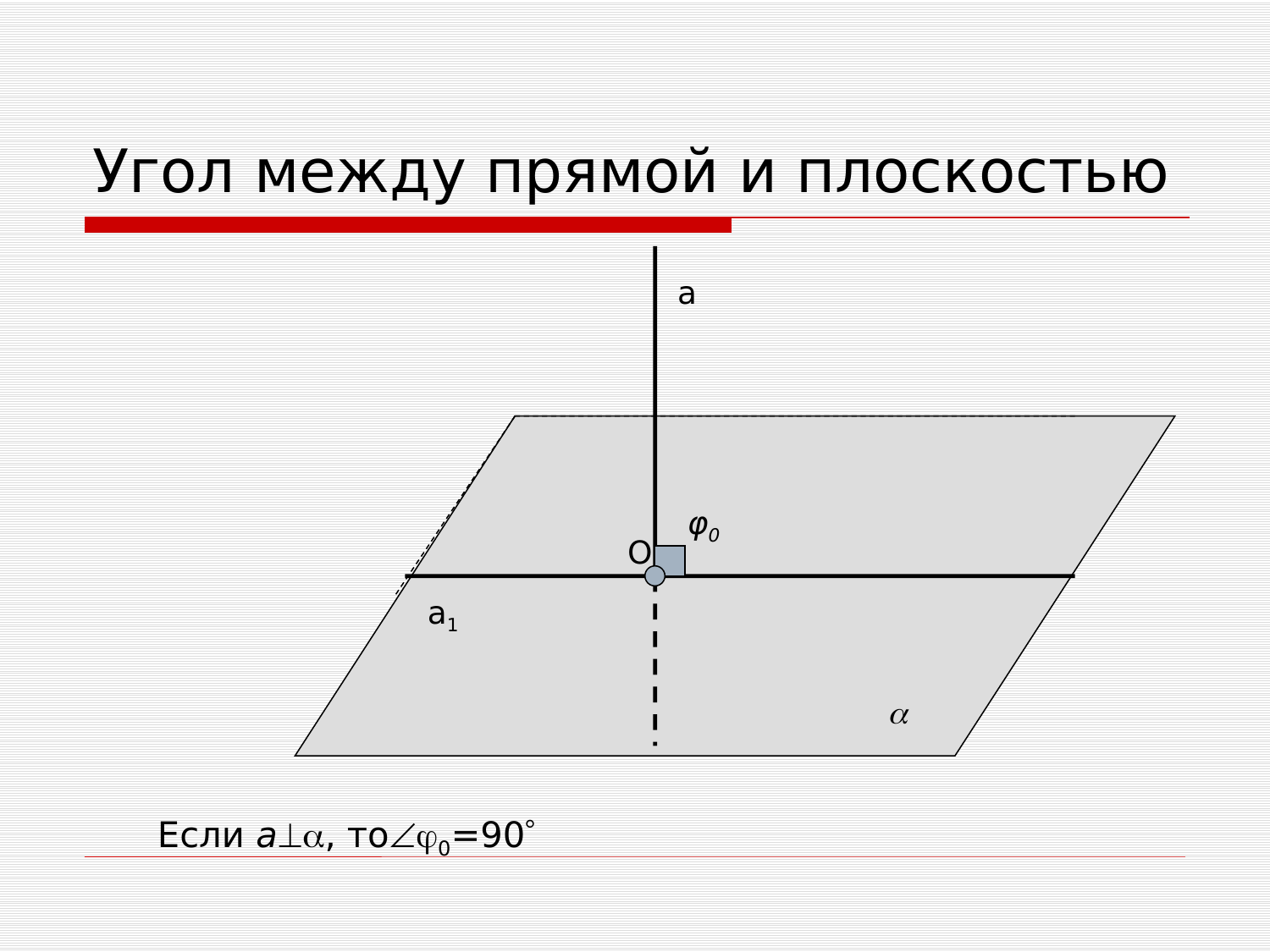

# Угол между прямой и плоскостью

а

φ0
O

а1
α
Если а⊥α, то∠ϕ0=90°